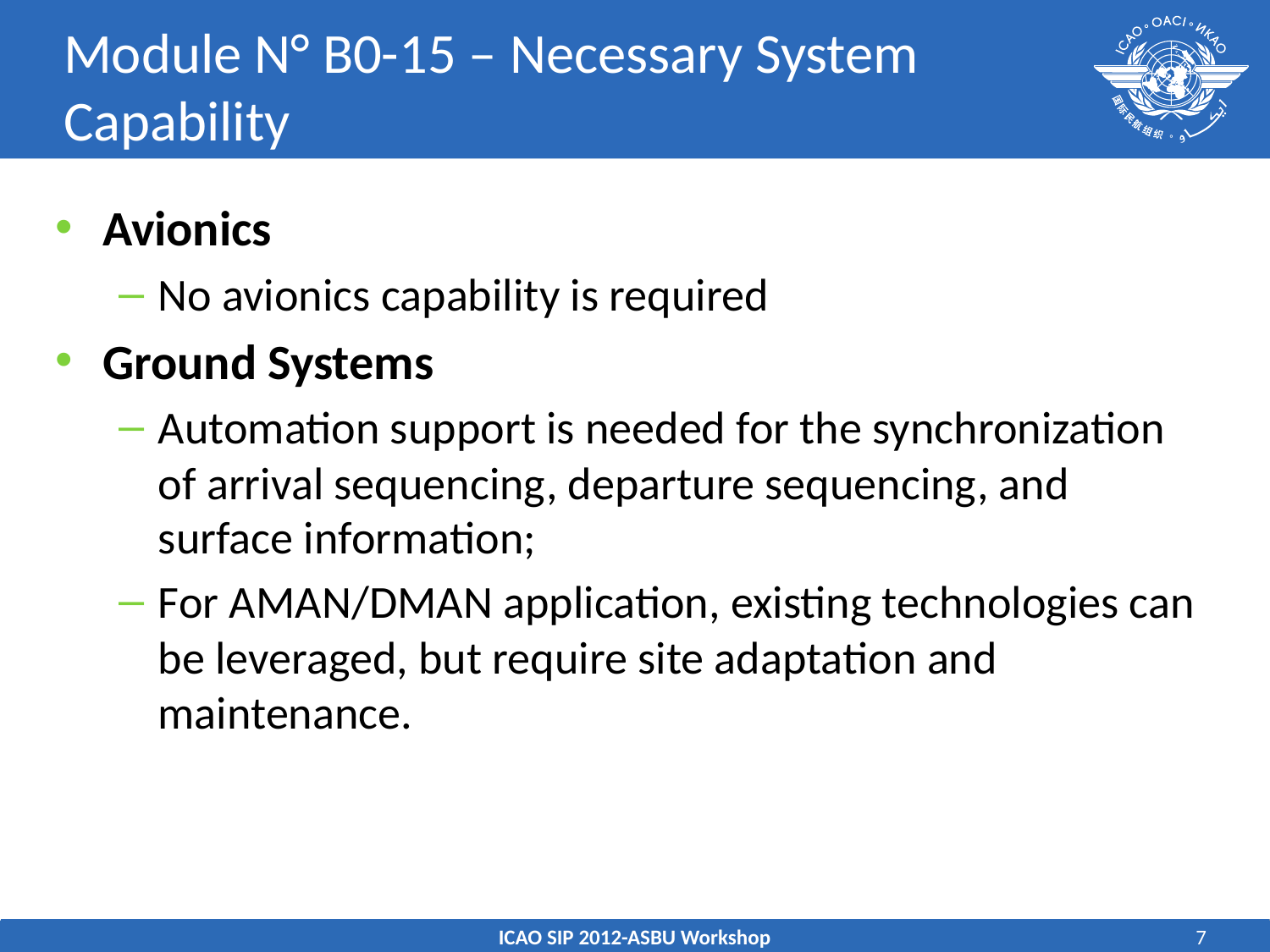

# Module N° B0-15 – Necessary System Capability
Avionics
No avionics capability is required
Ground Systems
Automation support is needed for the synchronization of arrival sequencing, departure sequencing, and surface information;
For AMAN/DMAN application, existing technologies can be leveraged, but require site adaptation and maintenance.

ICAO SIP 2012-ASBU Workshop
7